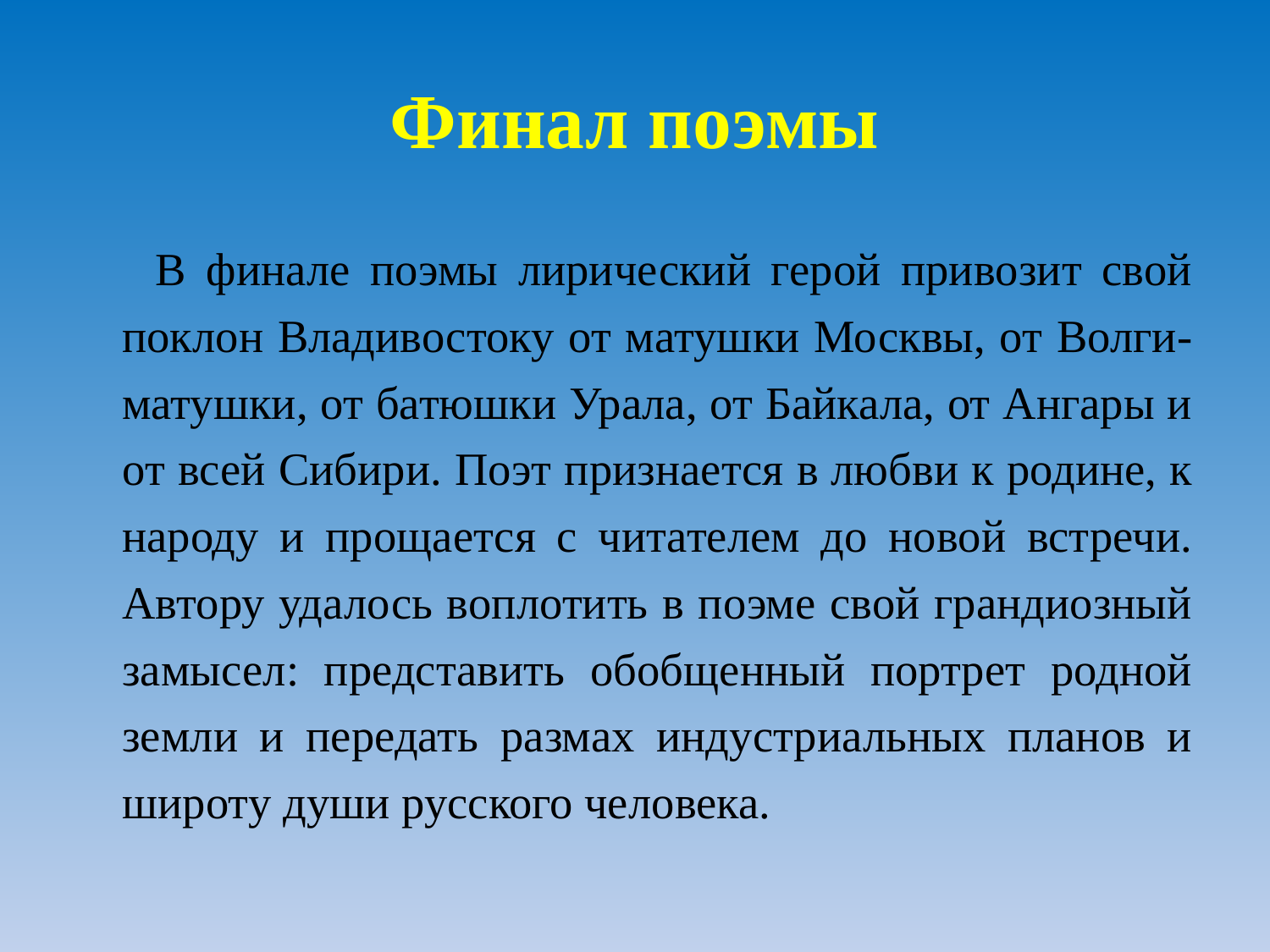

# Финал поэмы
    В финале поэмы лирический герой привозит свой поклон Владивостоку от матушки Москвы, от Волги-матушки, от батюшки Урала, от Байкала, от Ангары и от всей Сибири. Поэт признается в любви к родине, к народу и прощается с читателем до новой встречи. Автору удалось воплотить в поэме свой грандиозный замысел: представить обобщенный портрет родной земли и передать размах индустриальных планов и широту души русского человека.